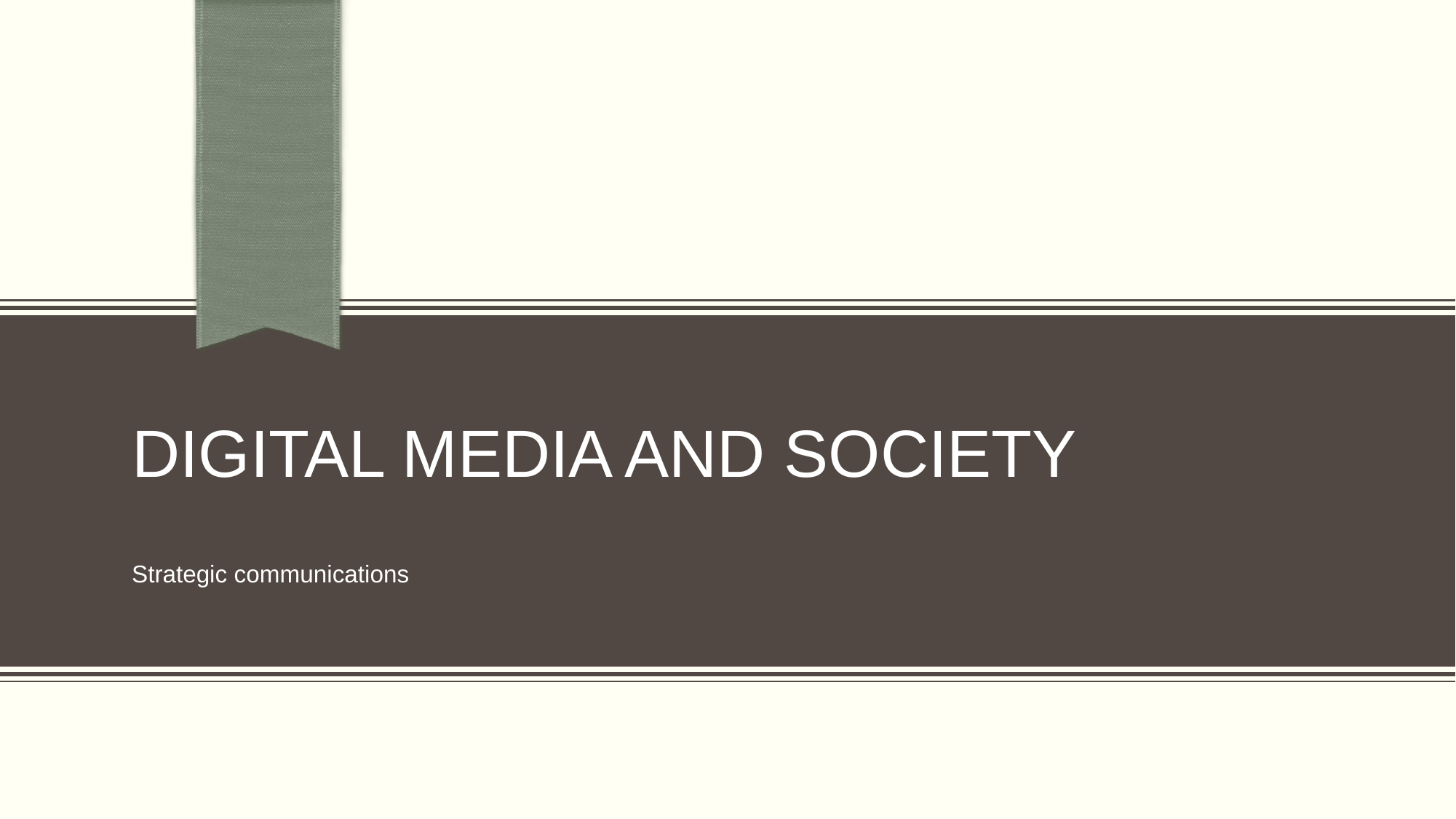

# digital media and society
Strategic communications